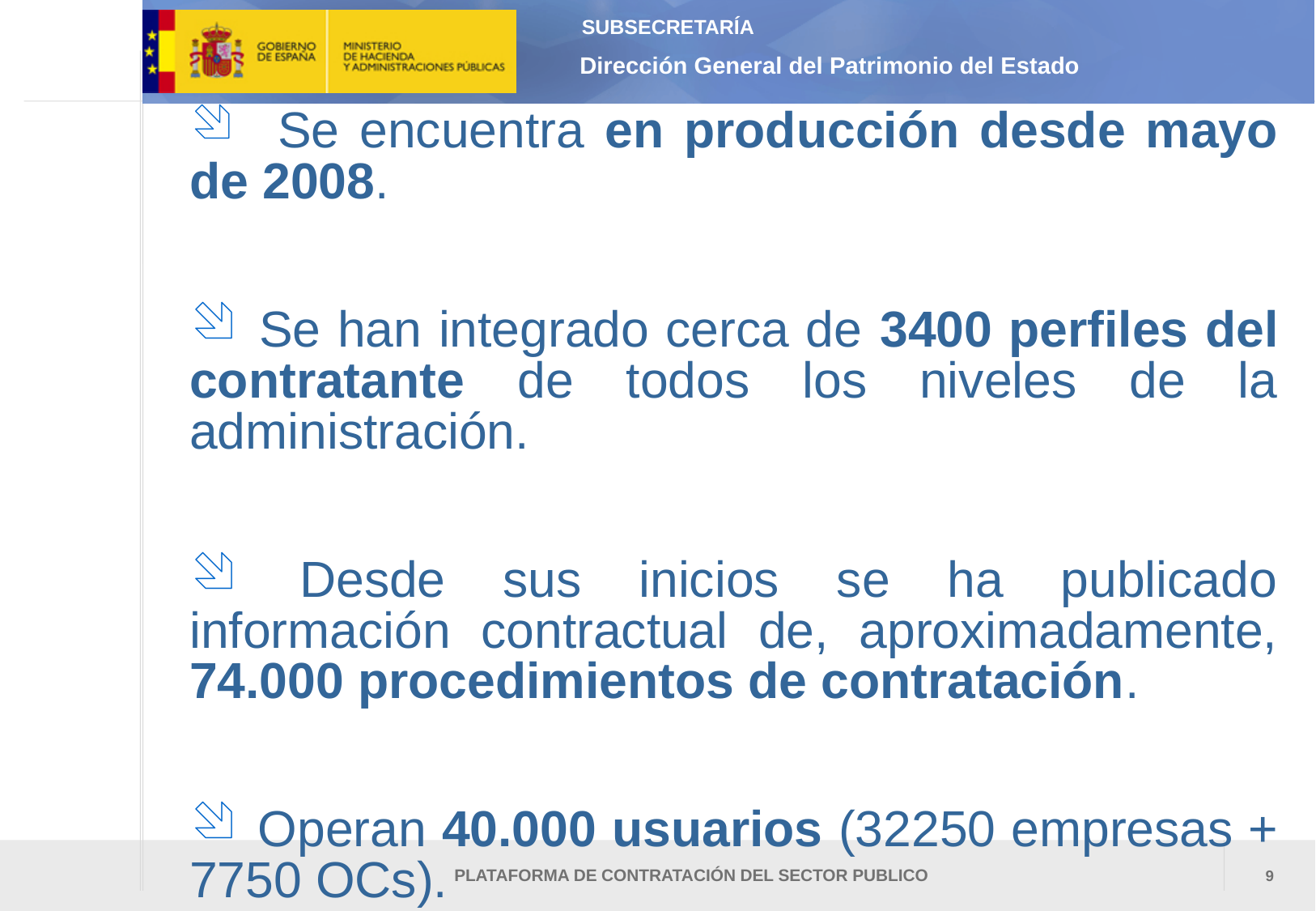

Se encuentra en producción desde mayo de 2008.

 Se han integrado cerca de 3400 perfiles del contratante de todos los niveles de la administración.

 Desde sus inicios se ha publicado información contractual de, aproximadamente, 74.000 procedimientos de contratación.

 Operan 40.000 usuarios (32250 empresas + 7750 OCs).